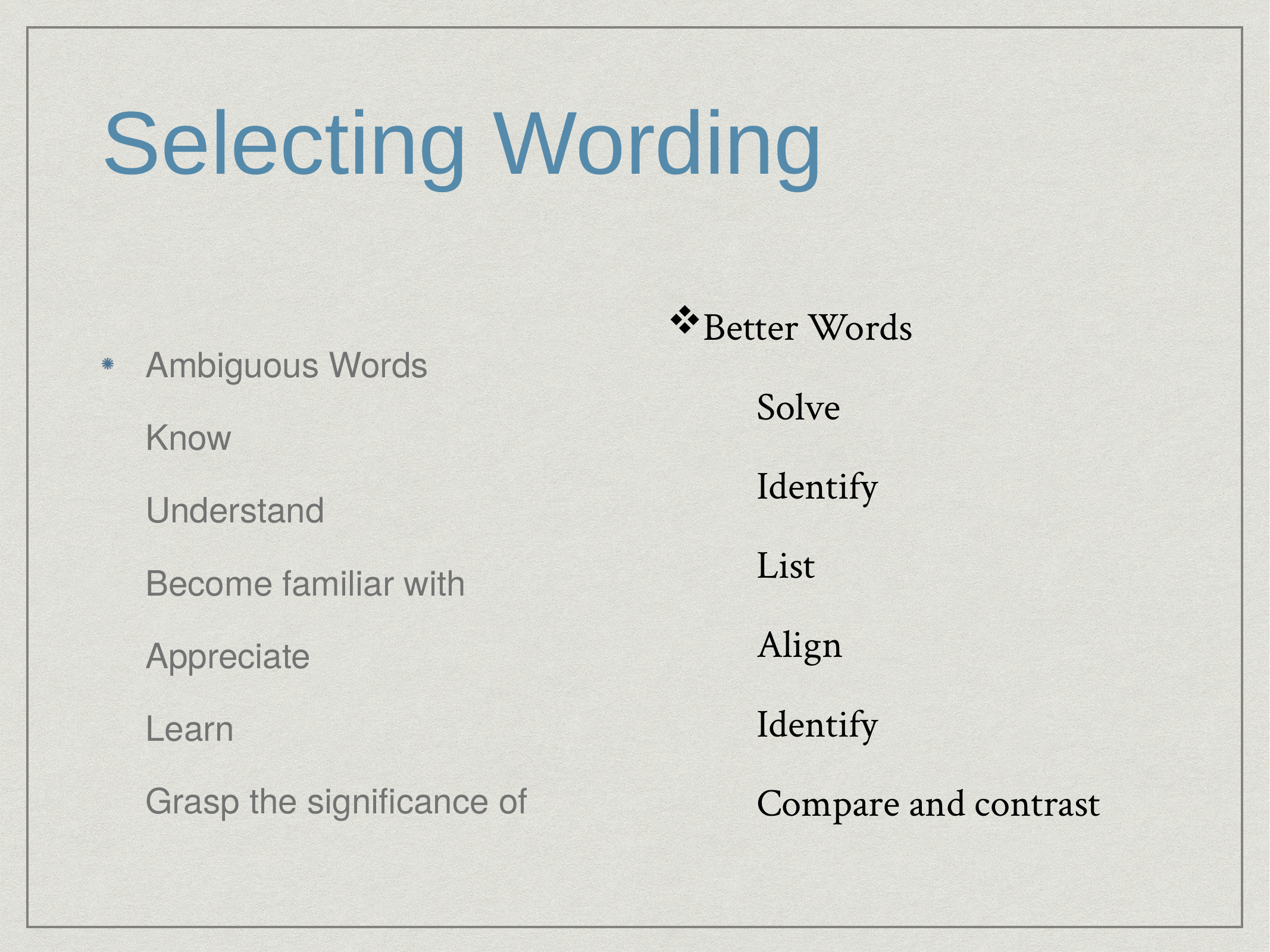

# Selecting Wording
Better Words
	Solve
	Identify
	List
	Align
	Identify
	Compare and contrast

Ambiguous Words
	Know
	Understand
	Become familiar with
	Appreciate
	Learn
	Grasp the significance of